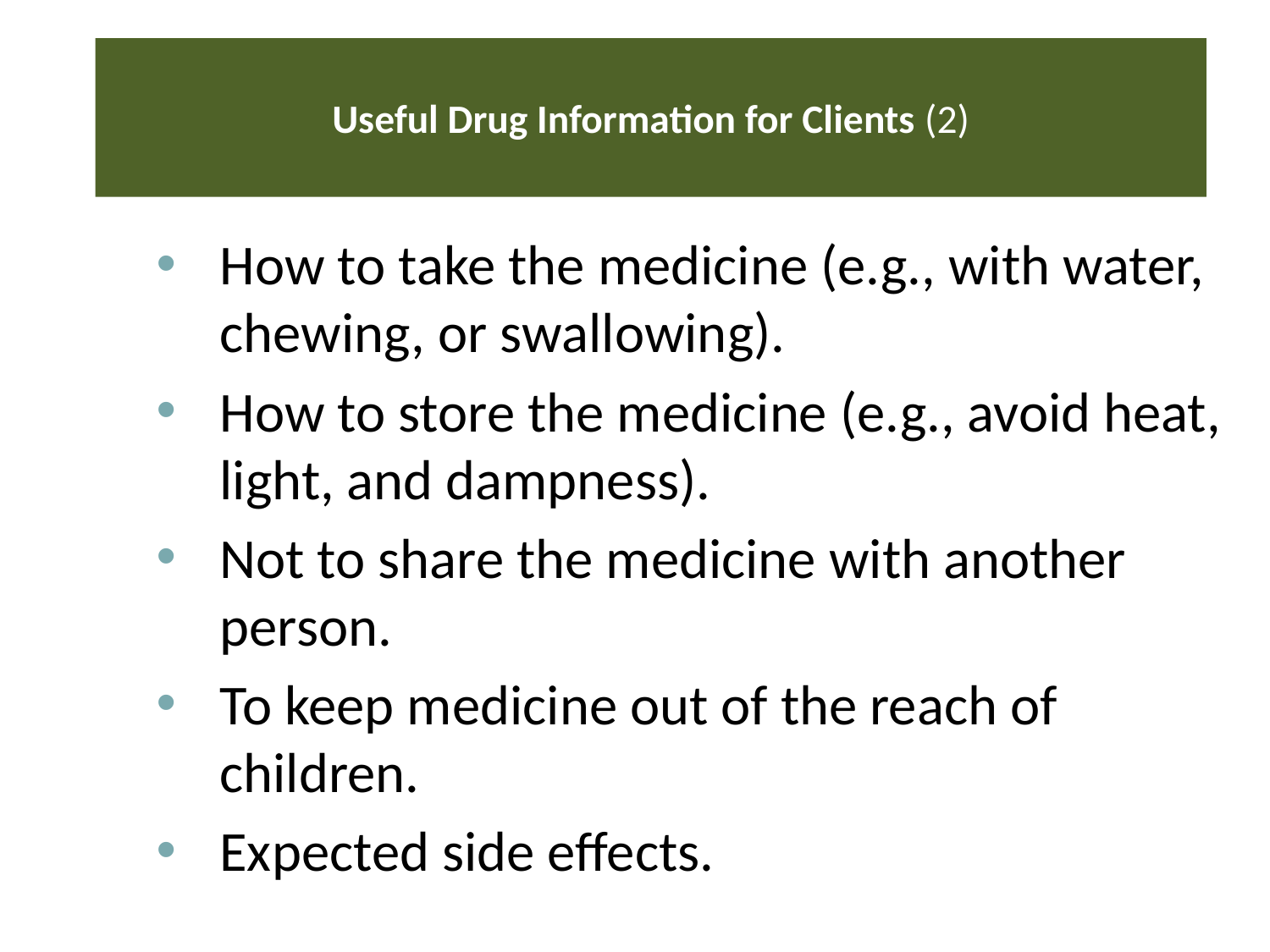

# Useful Drug Information for Clients (2)
How to take the medicine (e.g., with water, chewing, or swallowing).
How to store the medicine (e.g., avoid heat, light, and dampness).
Not to share the medicine with another person.
To keep medicine out of the reach of children.
Expected side effects.